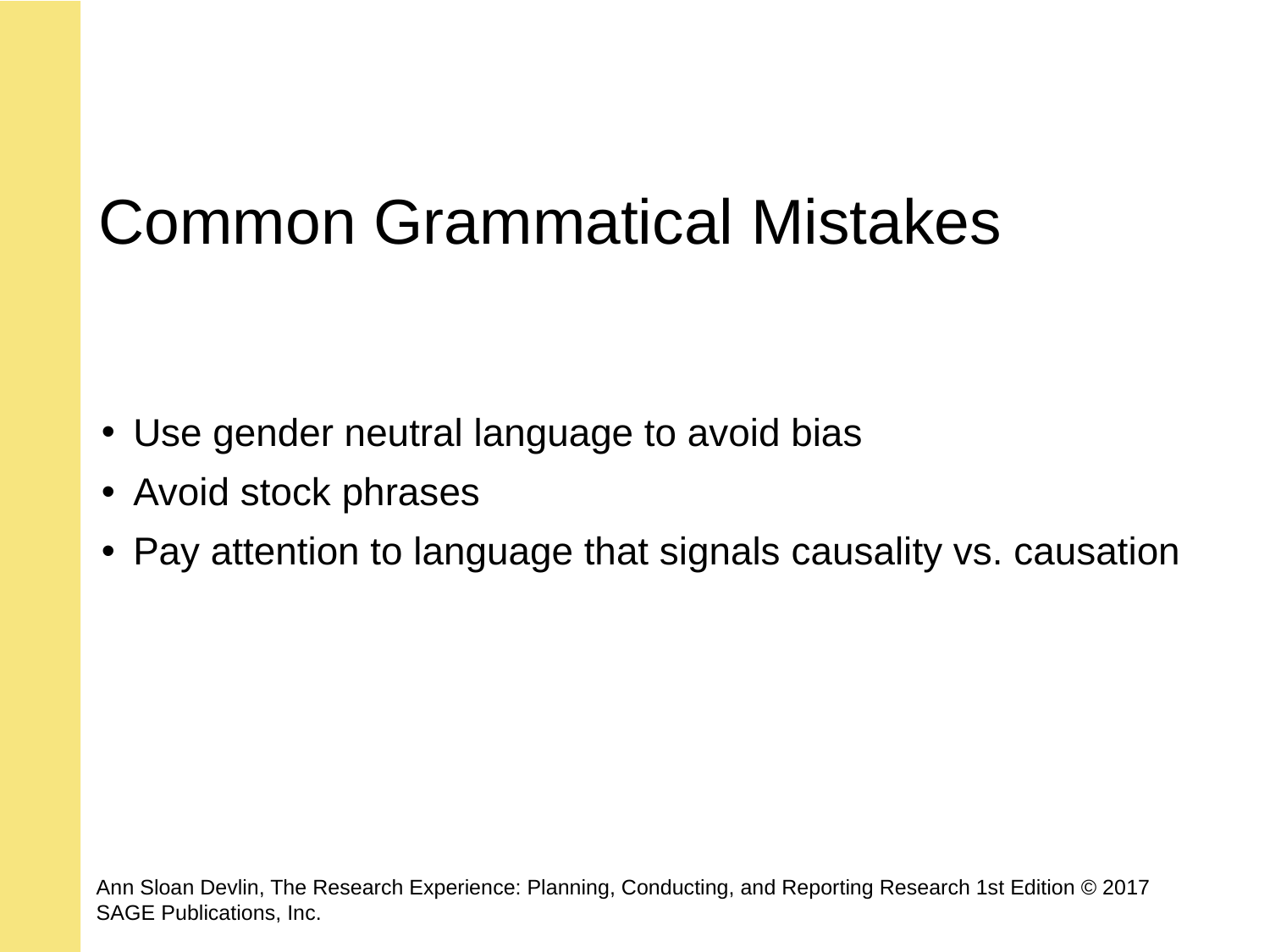

# Common Grammatical Mistakes
Use gender neutral language to avoid bias
Avoid stock phrases
Pay attention to language that signals causality vs. causation